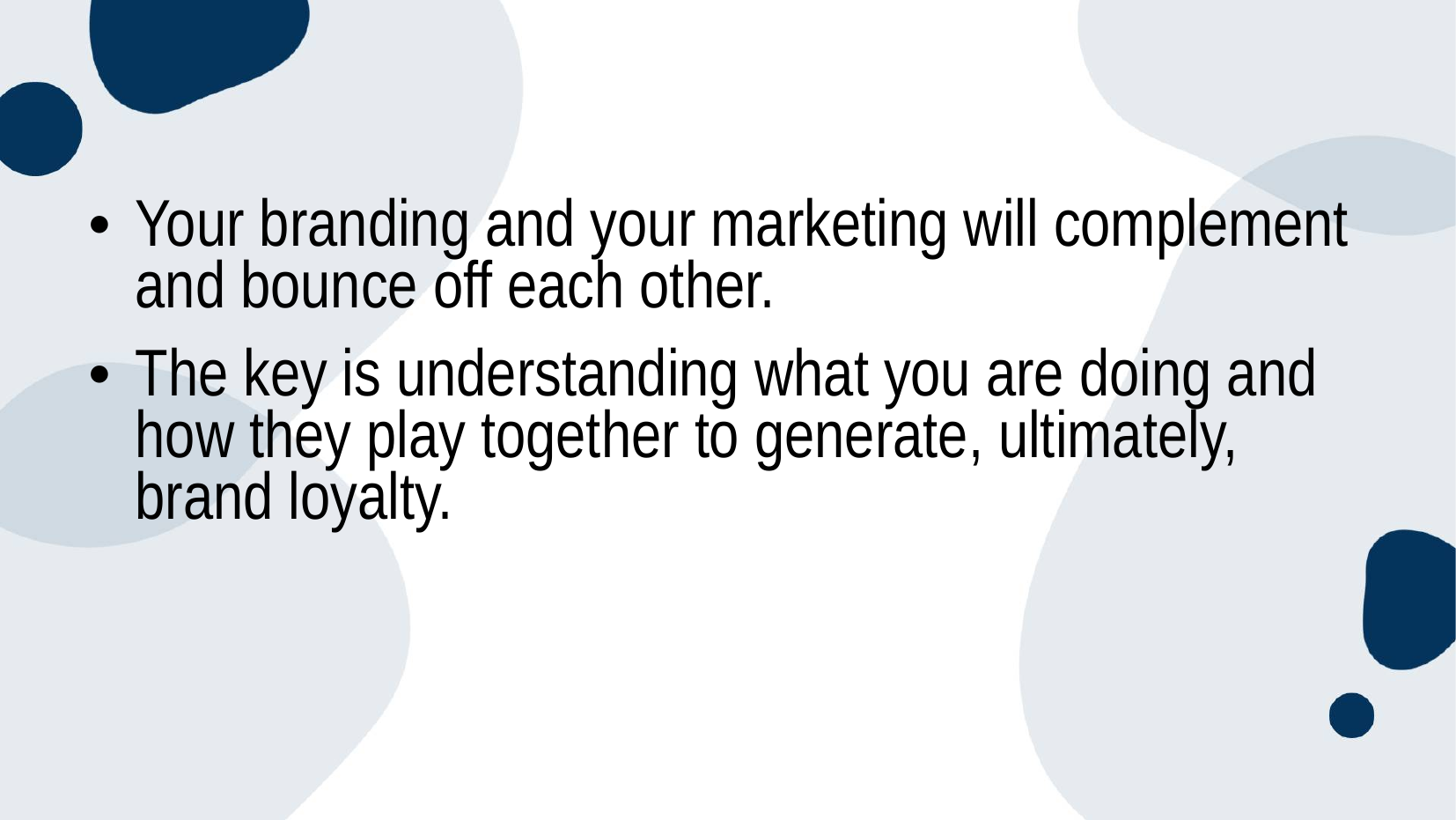

Your branding and your marketing will complement and bounce off each other.
The key is understanding what you are doing and how they play together to generate, ultimately, brand loyalty.